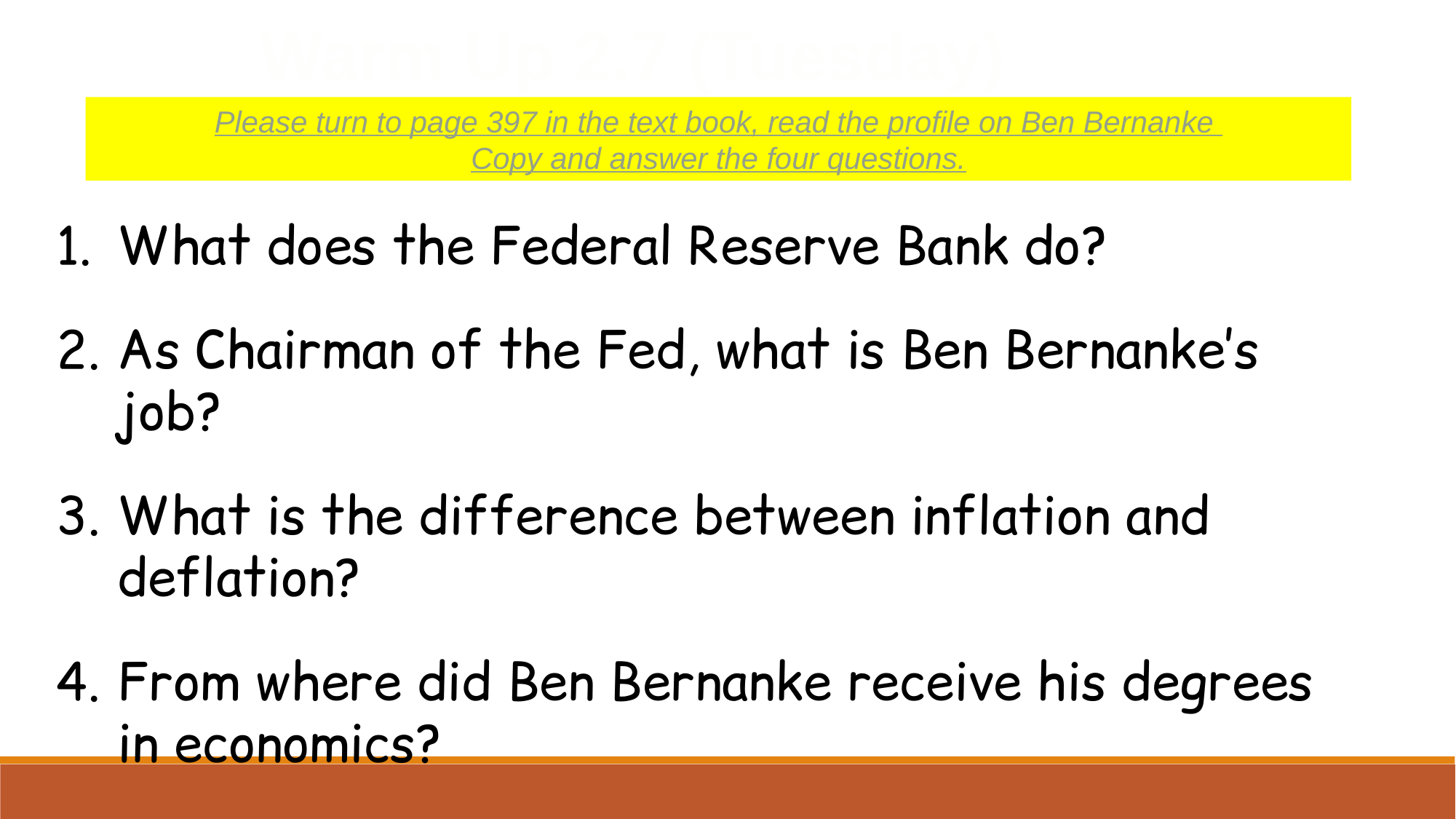

Warm Up 2.7 (Tuesday)
Please turn to page 397 in the text book, read the profile on Ben Bernanke
Copy and answer the four questions.
What does the Federal Reserve Bank do?
As Chairman of the Fed, what is Ben Bernanke’s job?
What is the difference between inflation and deflation?
From where did Ben Bernanke receive his degrees in economics?